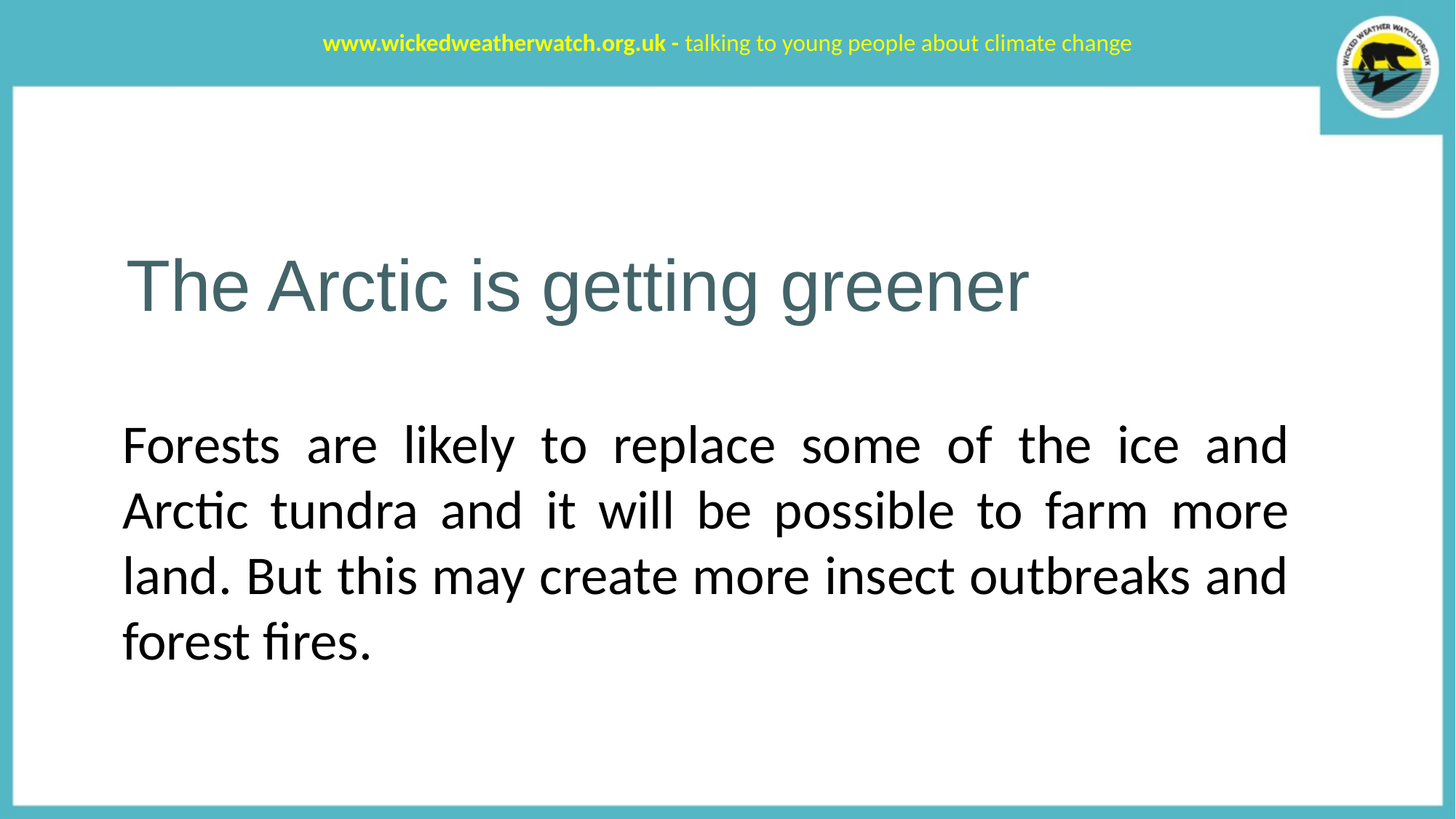

www.wickedweatherwatch.org.uk - talking to young people about climate change
# The Arctic is getting greener
Forests are likely to replace some of the ice and Arctic tundra and it will be possible to farm more land. But this may create more insect outbreaks and forest fires.